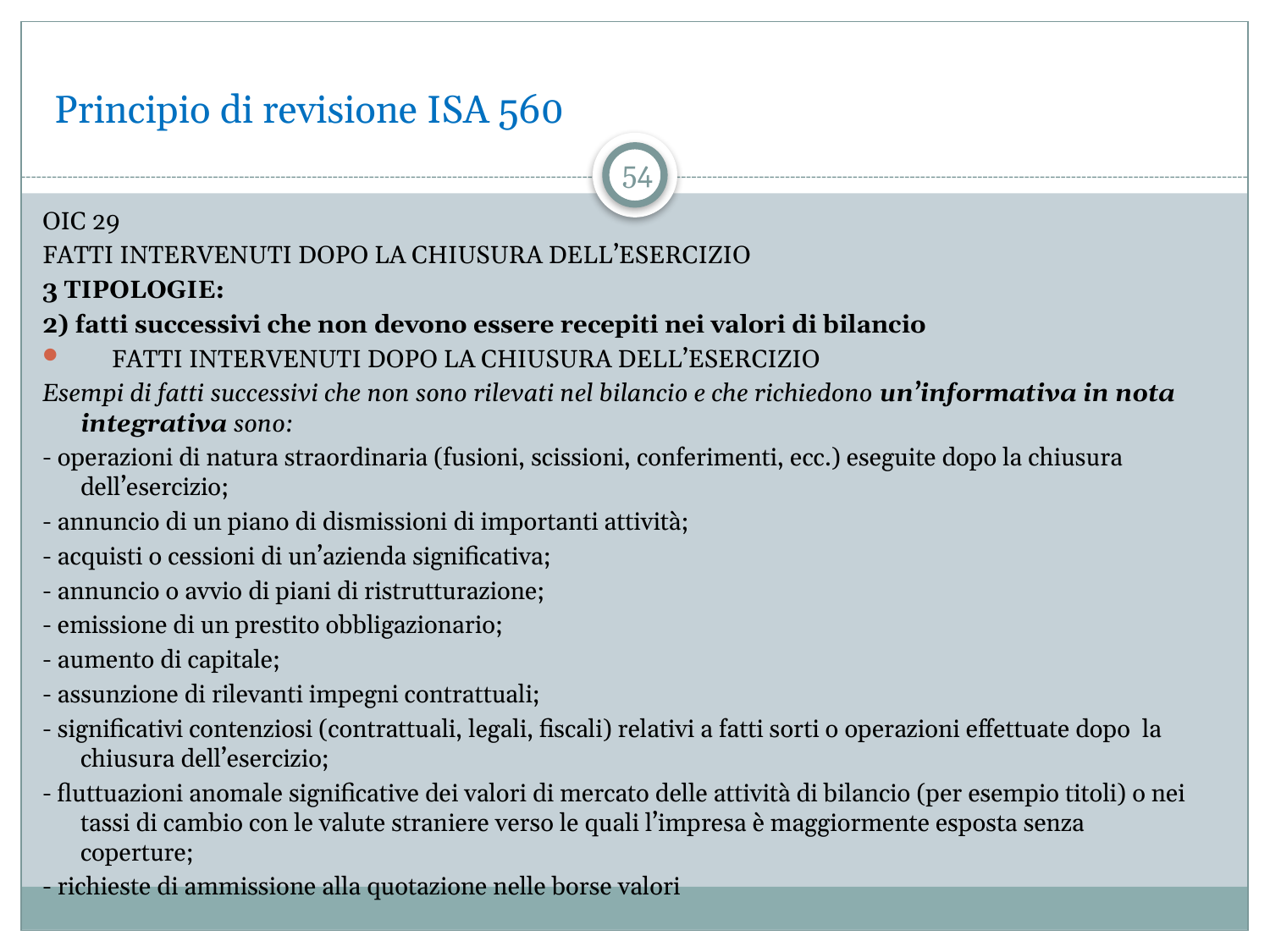

# Principio di revisione ISA 560
54
OIC 29
FATTI INTERVENUTI DOPO LA CHIUSURA DELL’ESERCIZIO
3 TIPOLOGIE:
2) fatti successivi che non devono essere recepiti nei valori di bilancio
 FATTI INTERVENUTI DOPO LA CHIUSURA DELL’ESERCIZIO
Esempi di fatti successivi che non sono rilevati nel bilancio e che richiedono un’informativa in nota integrativa sono:
- operazioni di natura straordinaria (fusioni, scissioni, conferimenti, ecc.) eseguite dopo la chiusura dell’esercizio;
- annuncio di un piano di dismissioni di importanti attività;
- acquisti o cessioni di un’azienda significativa;
- annuncio o avvio di piani di ristrutturazione;
- emissione di un prestito obbligazionario;
- aumento di capitale;
- assunzione di rilevanti impegni contrattuali;
- significativi contenziosi (contrattuali, legali, fiscali) relativi a fatti sorti o operazioni effettuate dopo  la chiusura dell’esercizio;
- fluttuazioni anomale significative dei valori di mercato delle attività di bilancio (per esempio titoli) o nei tassi di cambio con le valute straniere verso le quali l’impresa è maggiormente esposta senza coperture;
- richieste di ammissione alla quotazione nelle borse valori